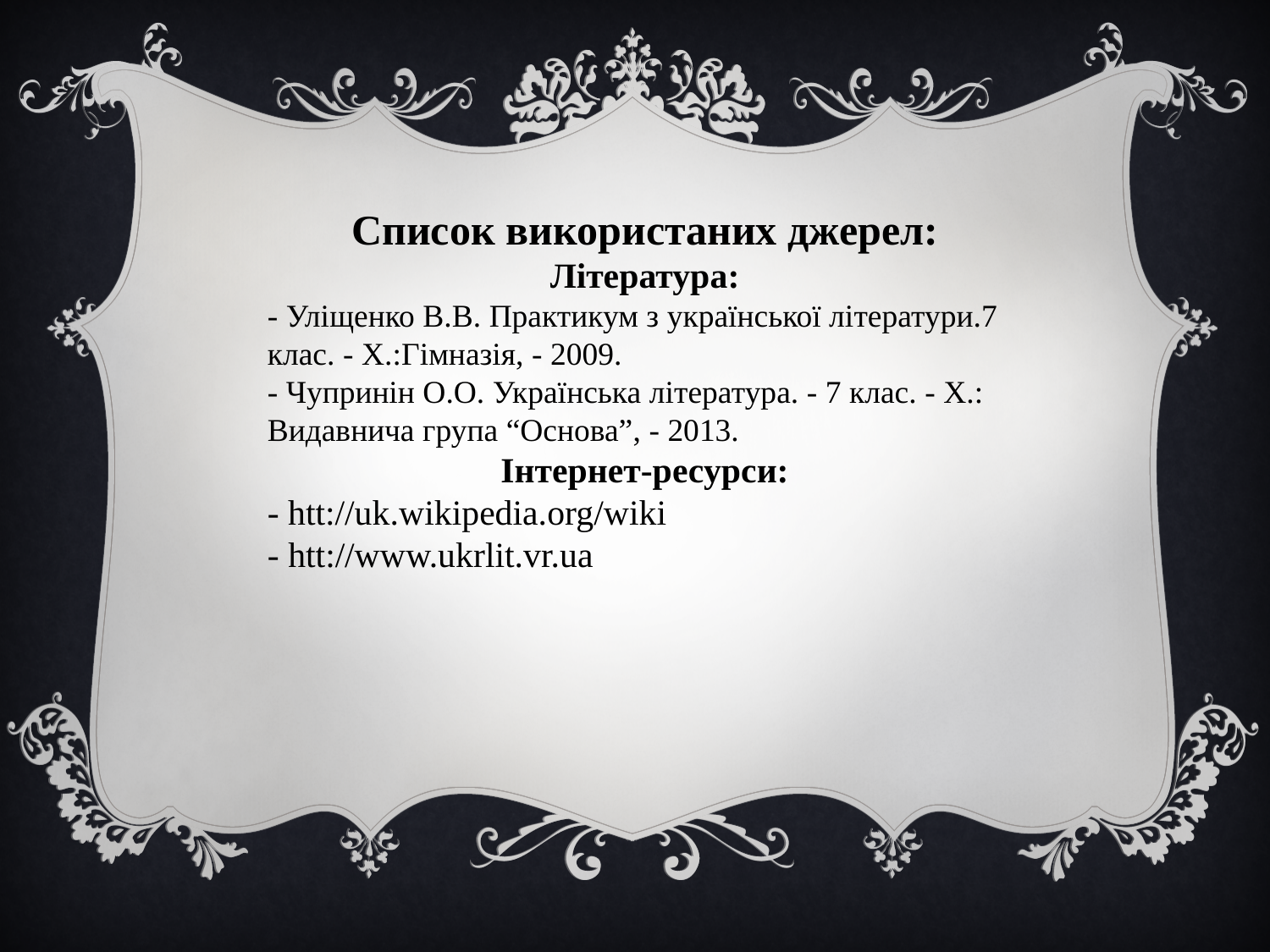

Список використаних джерел:
Література:
- Уліщенко В.В. Практикум з української літератури.7 клас. - Х.:Гімназія, - 2009.
- Чупринін О.О. Українська література. - 7 клас. - Х.: Видавнича група “Основа”, - 2013.
Інтернет-ресурси:
- htt://uk.wikipedia.org/wiki
- htt://www.ukrlit.vr.ua